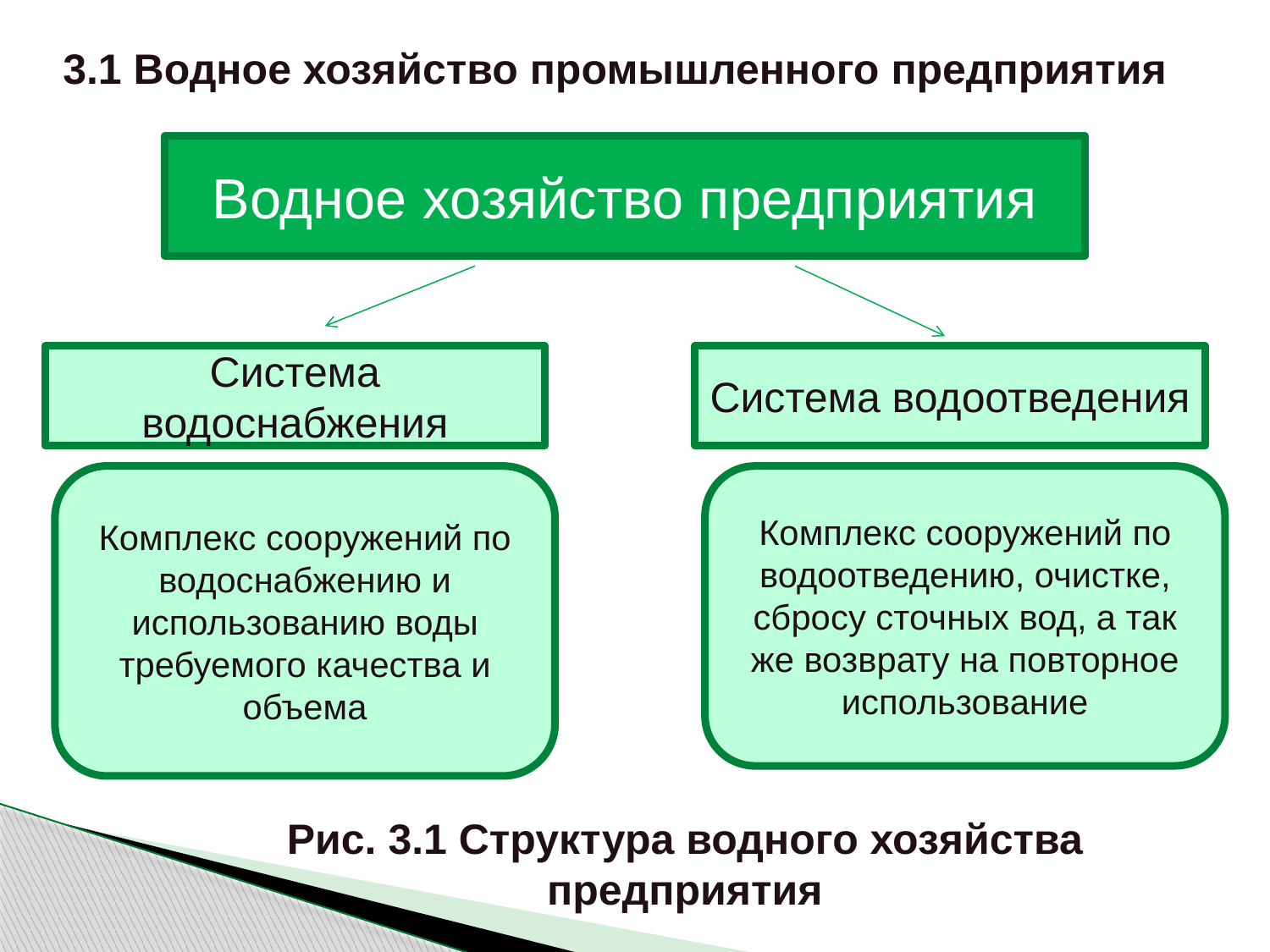

3.1 Водное хозяйство промышленного предприятия
Водное хозяйство предприятия
Система водоснабжения
Система водоотведения
Комплекс сооружений по водоснабжению и использованию воды требуемого качества и объема
Комплекс сооружений по водоотведению, очистке, сбросу сточных вод, а так же возврату на повторное использование
Рис. 3.1 Структура водного хозяйства предприятия